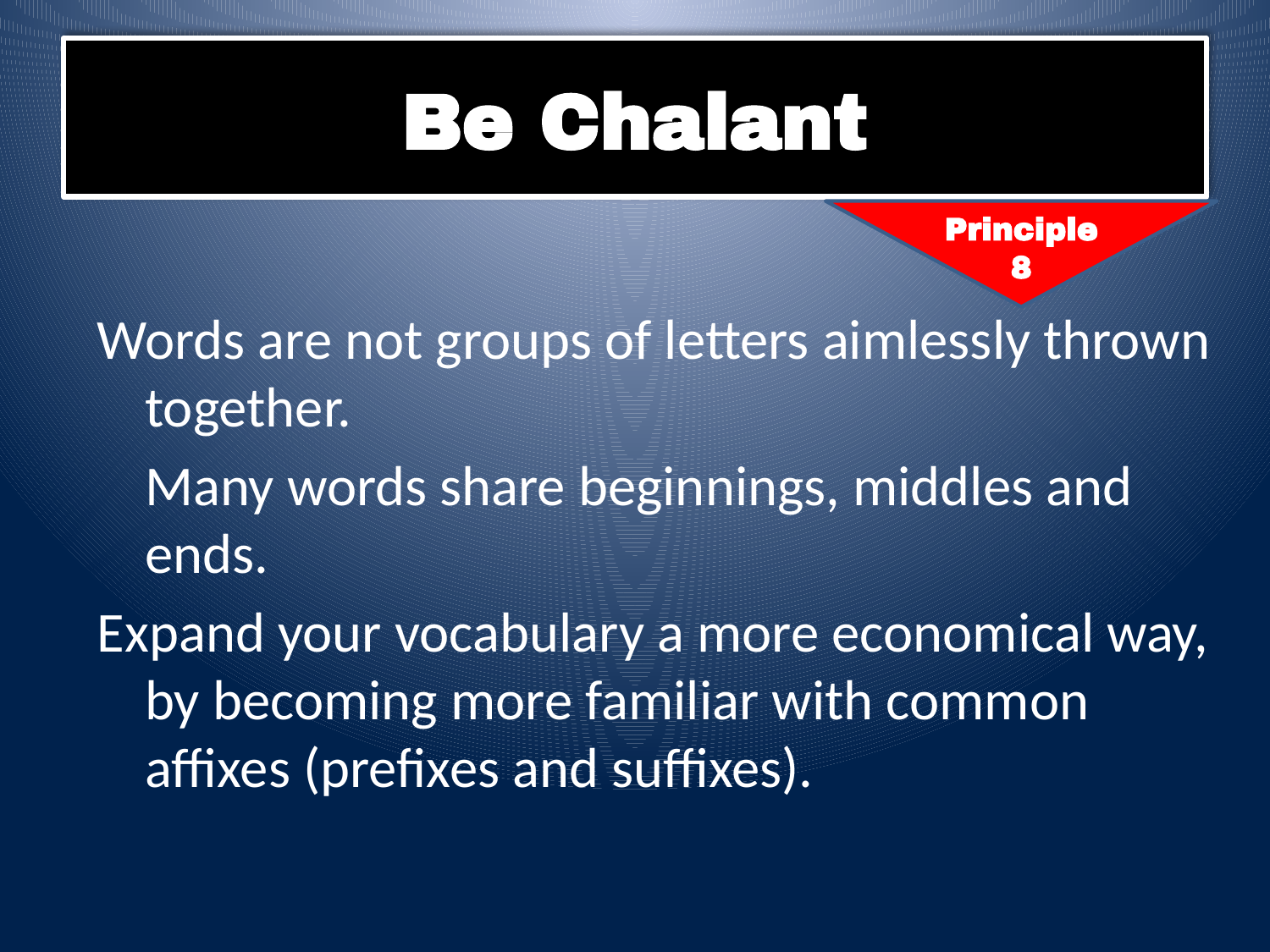

# Be Chalant

Principle 8
Words are not groups of letters aimlessly thrown together.
	Many words share beginnings, middles and ends.
Expand your vocabulary a more economical way, by becoming more familiar with common affixes (prefixes and suffixes).